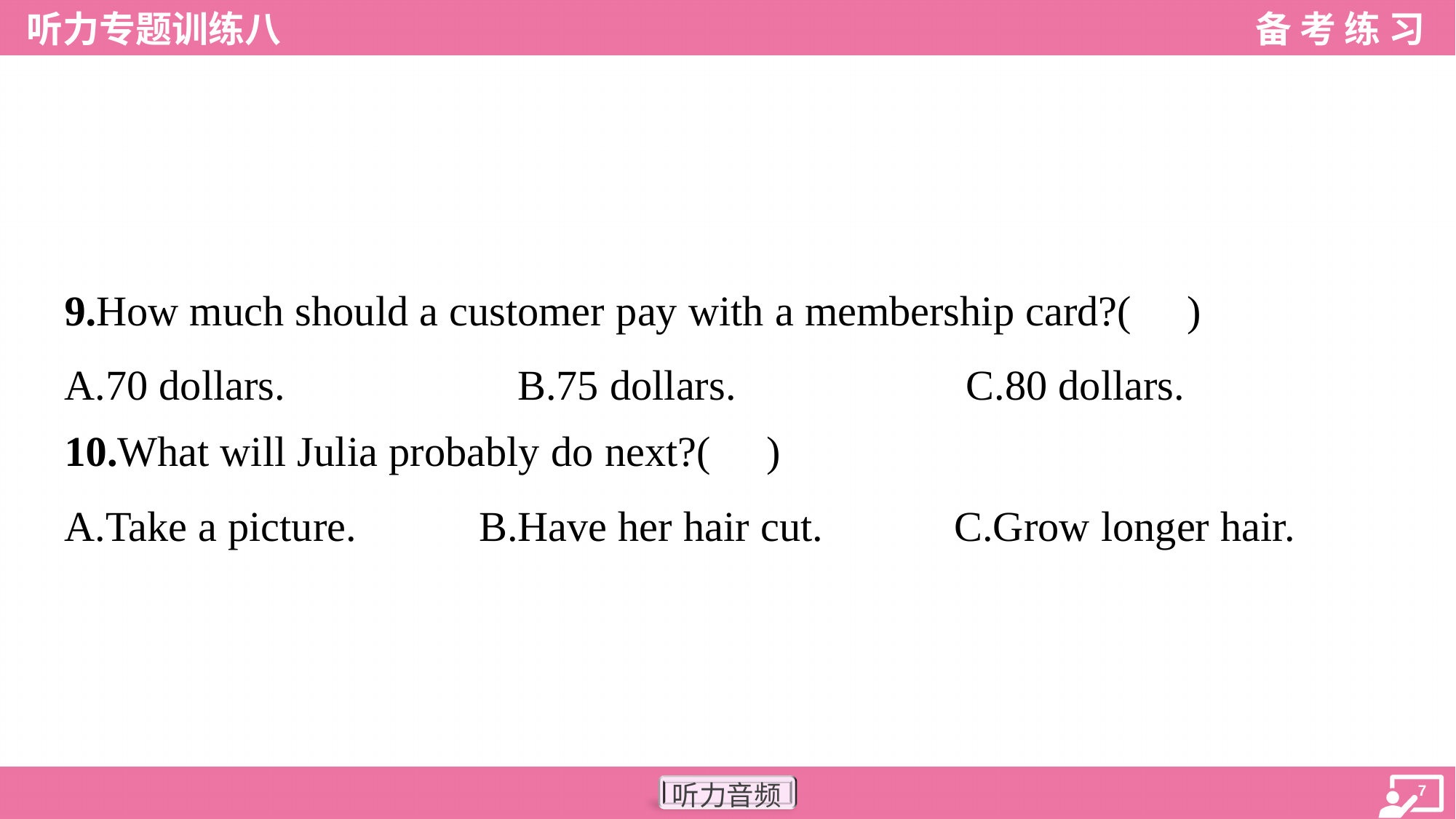

9.How much should a customer pay with a membership card?(     )
A.70 dollars.	B.75 dollars.	C.80 dollars.
10.What will Julia probably do next?(     )
A.Take a picture.	B.Have her hair cut.	C.Grow longer hair.